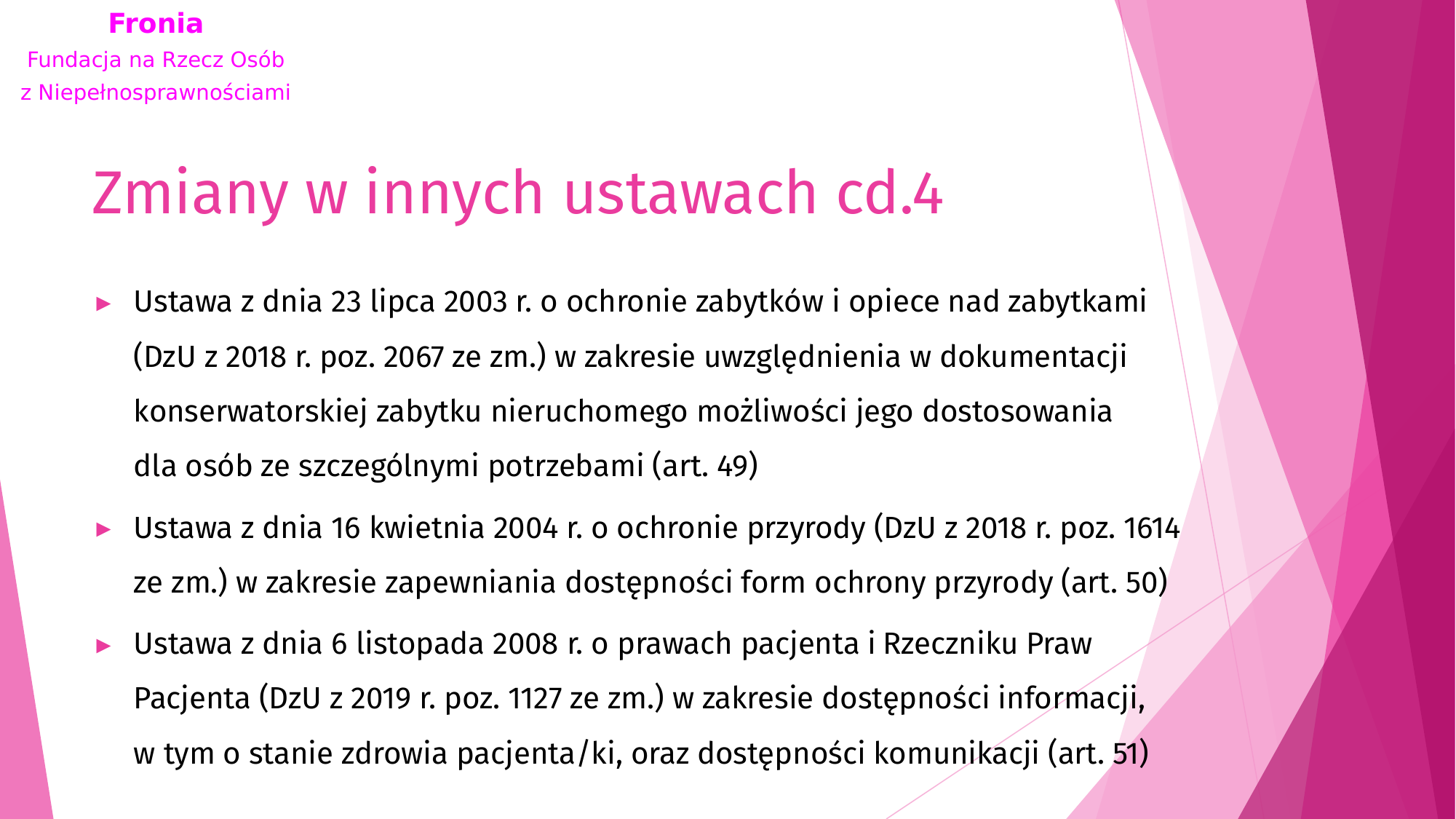

# Zmiany w innych ustawach cd.4
Ustawa z dnia 23 lipca 2003 r. o ochronie zabytków i opiece nad zabytkami (DzU z 2018 r. poz. 2067 ze zm.) w zakresie uwzględnienia w dokumentacji konserwatorskiej zabytku nieruchomego możliwości jego dostosowania dla osób ze szczególnymi potrzebami (art. 49)
Ustawa z dnia 16 kwietnia 2004 r. o ochronie przyrody (DzU z 2018 r. poz. 1614 ze zm.) w zakresie zapewniania dostępności form ochrony przyrody (art. 50)
Ustawa z dnia 6 listopada 2008 r. o prawach pacjenta i Rzeczniku Praw Pacjenta (DzU z 2019 r. poz. 1127 ze zm.) w zakresie dostępności informacji, w tym o stanie zdrowia pacjenta/ki, oraz dostępności komunikacji (art. 51)